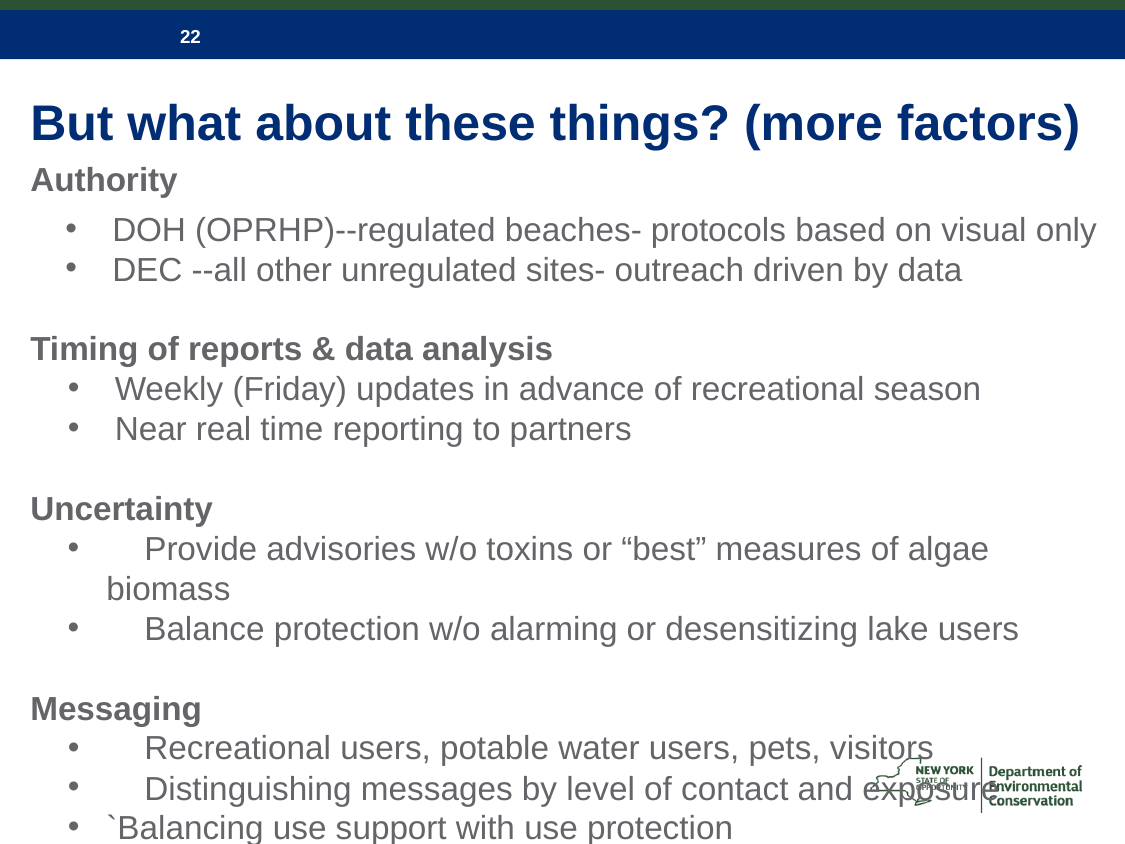

# But what about these things? (more factors)
Authority
DOH (OPRHP)--regulated beaches- protocols based on visual only
DEC --all other unregulated sites- outreach driven by data

Timing of reports & data analysis
Weekly (Friday) updates in advance of recreational season
Near real time reporting to partners

Uncertainty
	Provide advisories w/o toxins or “best” measures of algae biomass
	Balance protection w/o alarming or desensitizing lake users

Messaging
	Recreational users, potable water users, pets, visitors
	Distinguishing messages by level of contact and exposure
`Balancing use support with use protection